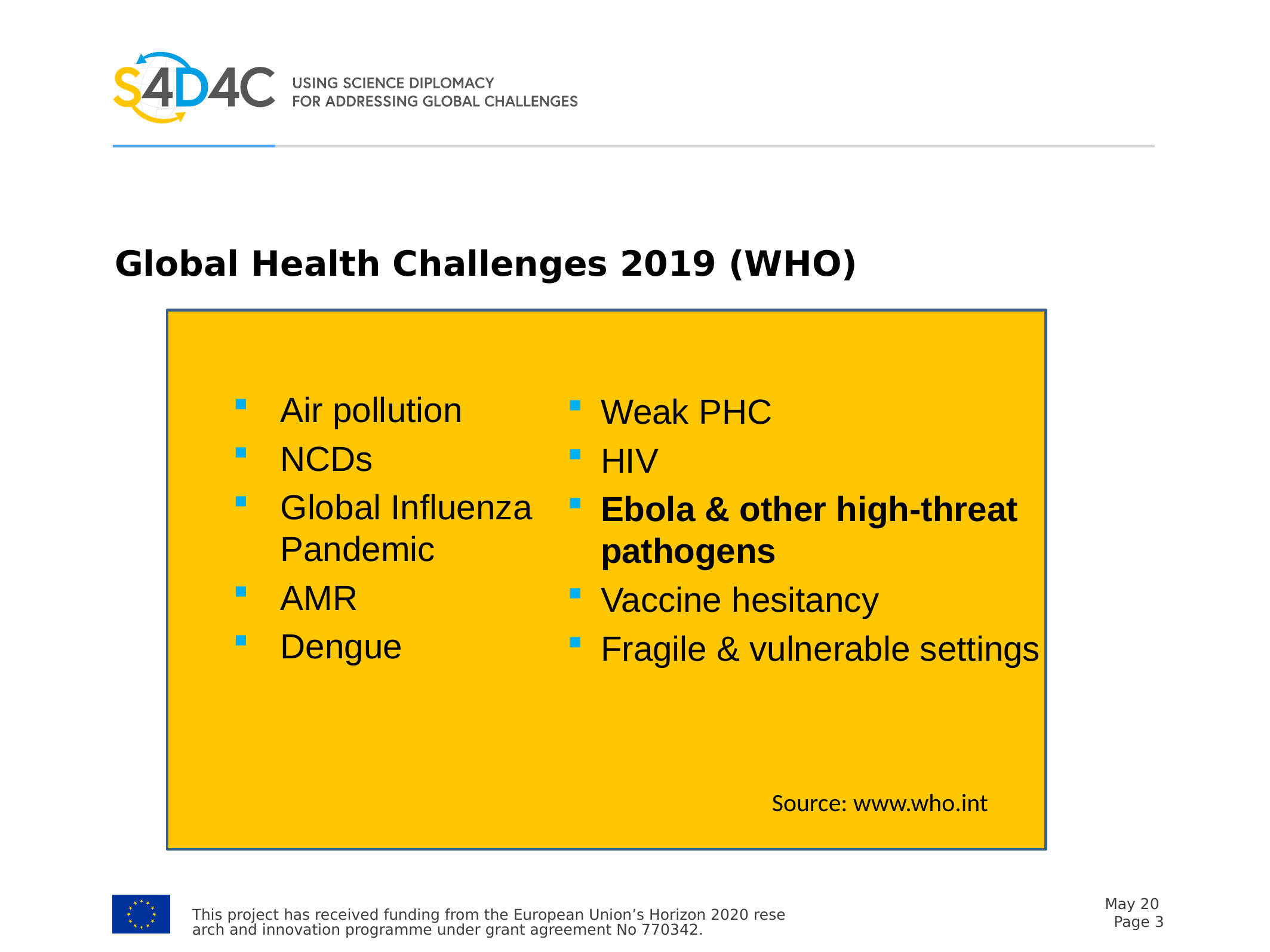

Global Health Challenges 2019 (WHO)

Air pollution
NCDs
Global Influenza
Pandemic
AMR
Dengue
Weak PHC
HIV
Ebola & other high-threat pathogens
Vaccine hesitancy
Fragile & vulnerable settings
Source: www.who.int
This project has received funding from the European Union’s Horizon 2020 research and innovation programme under grant agreement No 770342.